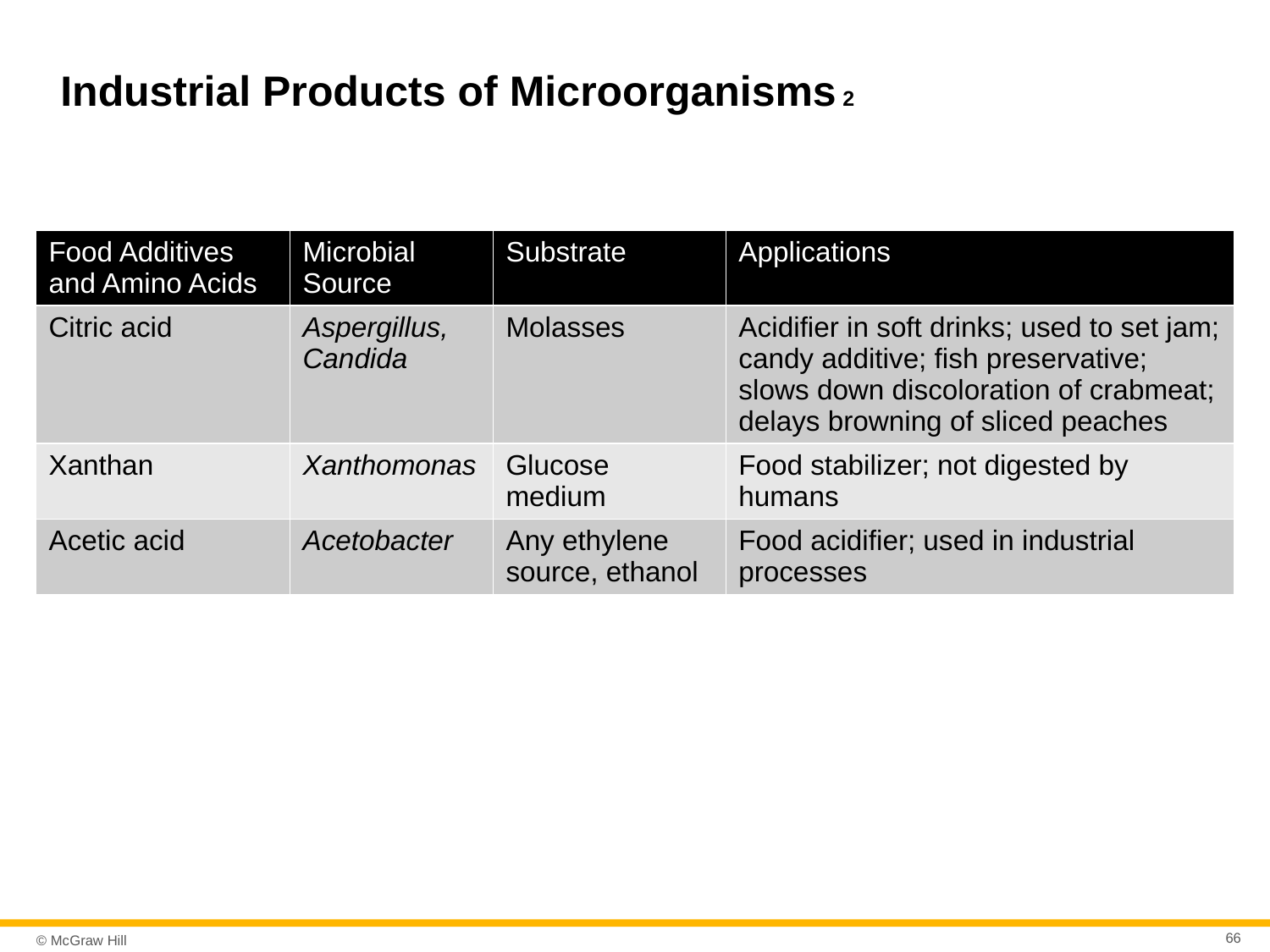

# Industrial Products of Microorganisms 2
| Food Additives and Amino Acids | Microbial Source | Substrate | Applications |
| --- | --- | --- | --- |
| Citric acid | Aspergillus, Candida | Molasses | Acidifier in soft drinks; used to set jam; candy additive; fish preservative; slows down discoloration of crabmeat; delays browning of sliced peaches |
| Xanthan | Xanthomonas | Glucose medium | Food stabilizer; not digested by humans |
| Acetic acid | Acetobacter | Any ethylene source, ethanol | Food acidifier; used in industrial processes |